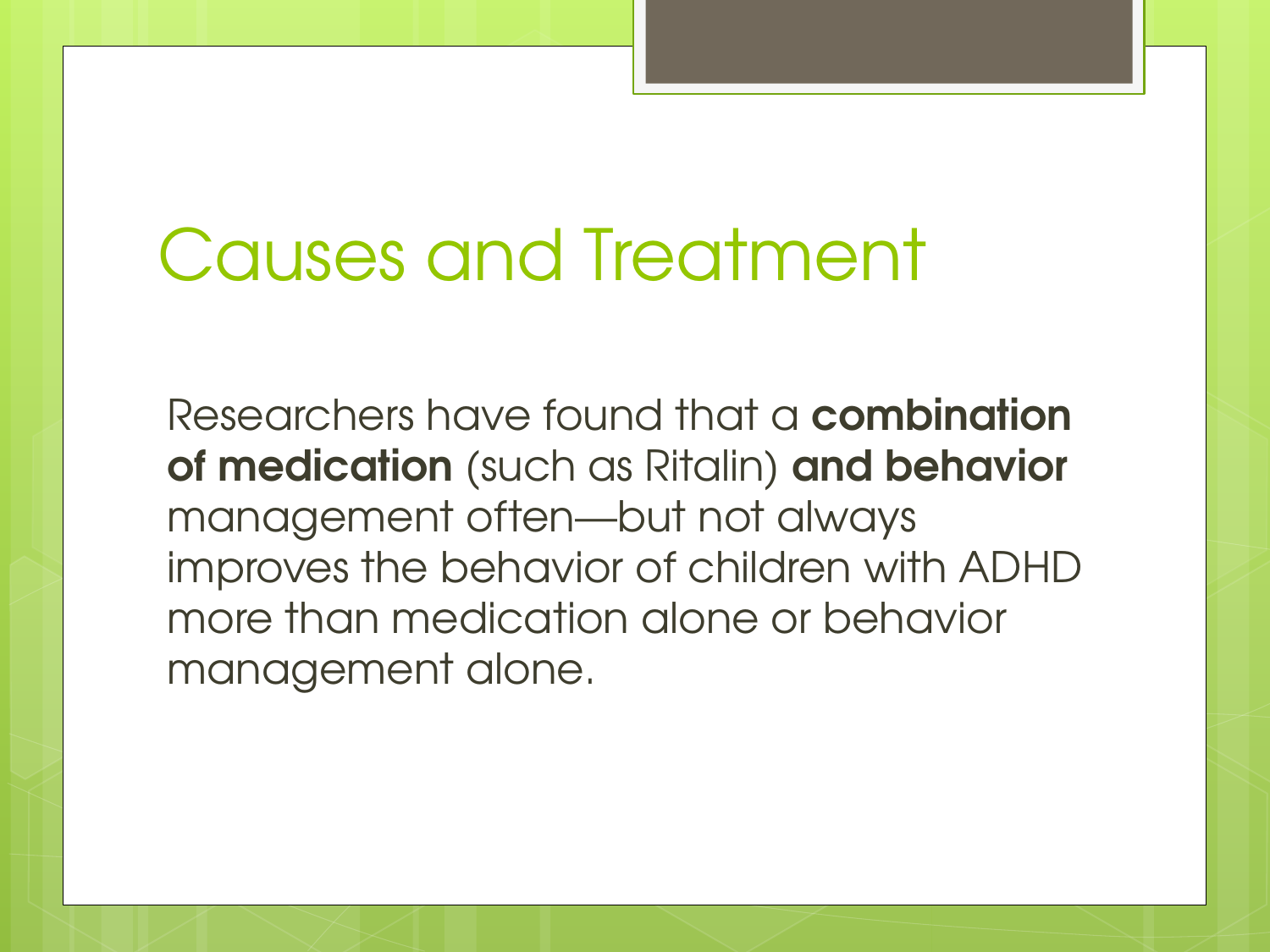

# Causes and Treatment

Researchers have found that a combination of medication (such as Ritalin) and behavior management often—but not always improves the behavior of children with ADHD more than medication alone or behavior management alone.